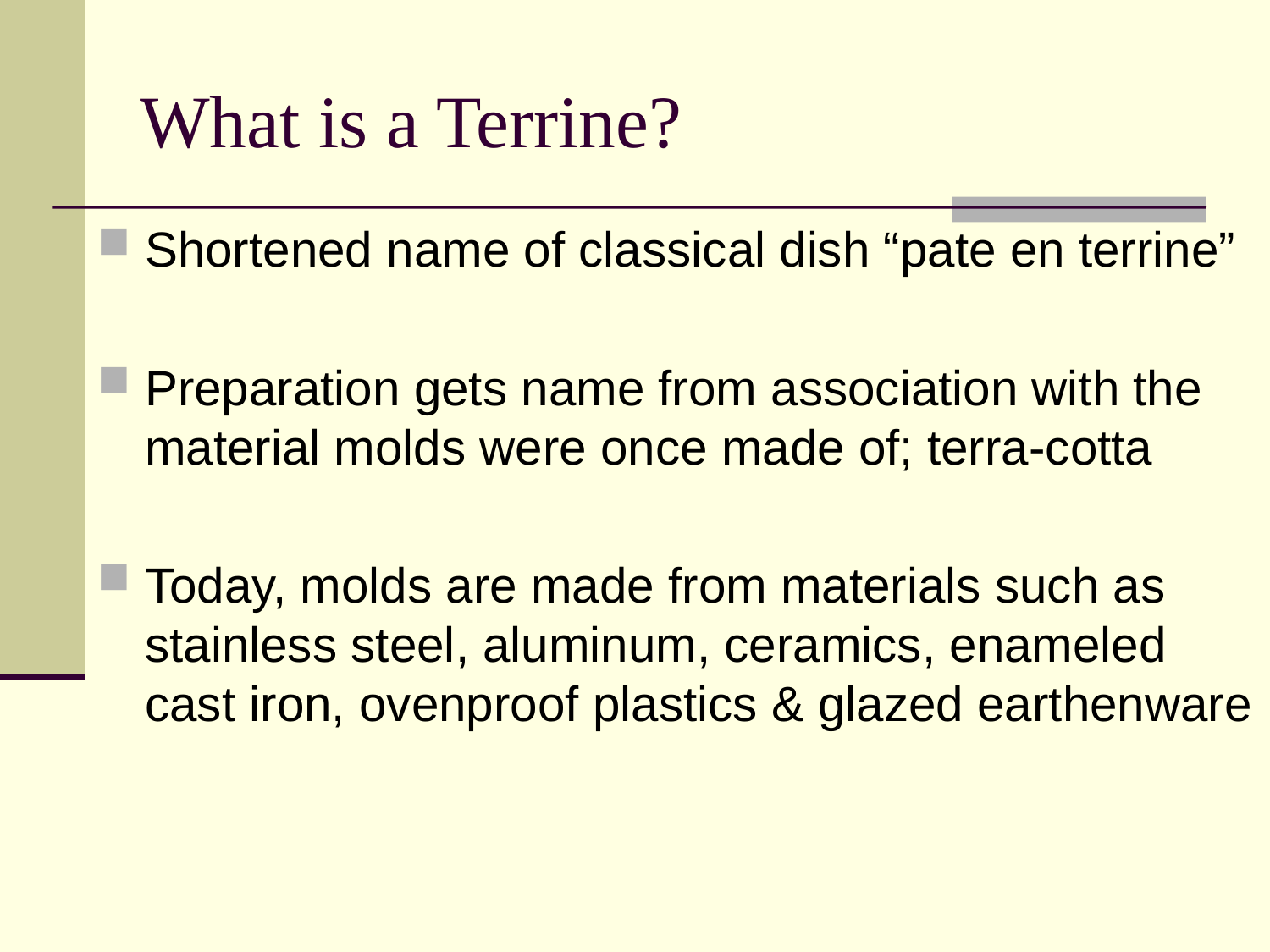

# What is a Terrine?
Shortened name of classical dish “pate en terrine”

Preparation gets name from association with the material molds were once made of; terra-cotta

Today, molds are made from materials such as stainless steel, aluminum, ceramics, enameled cast iron, ovenproof plastics & glazed earthenware